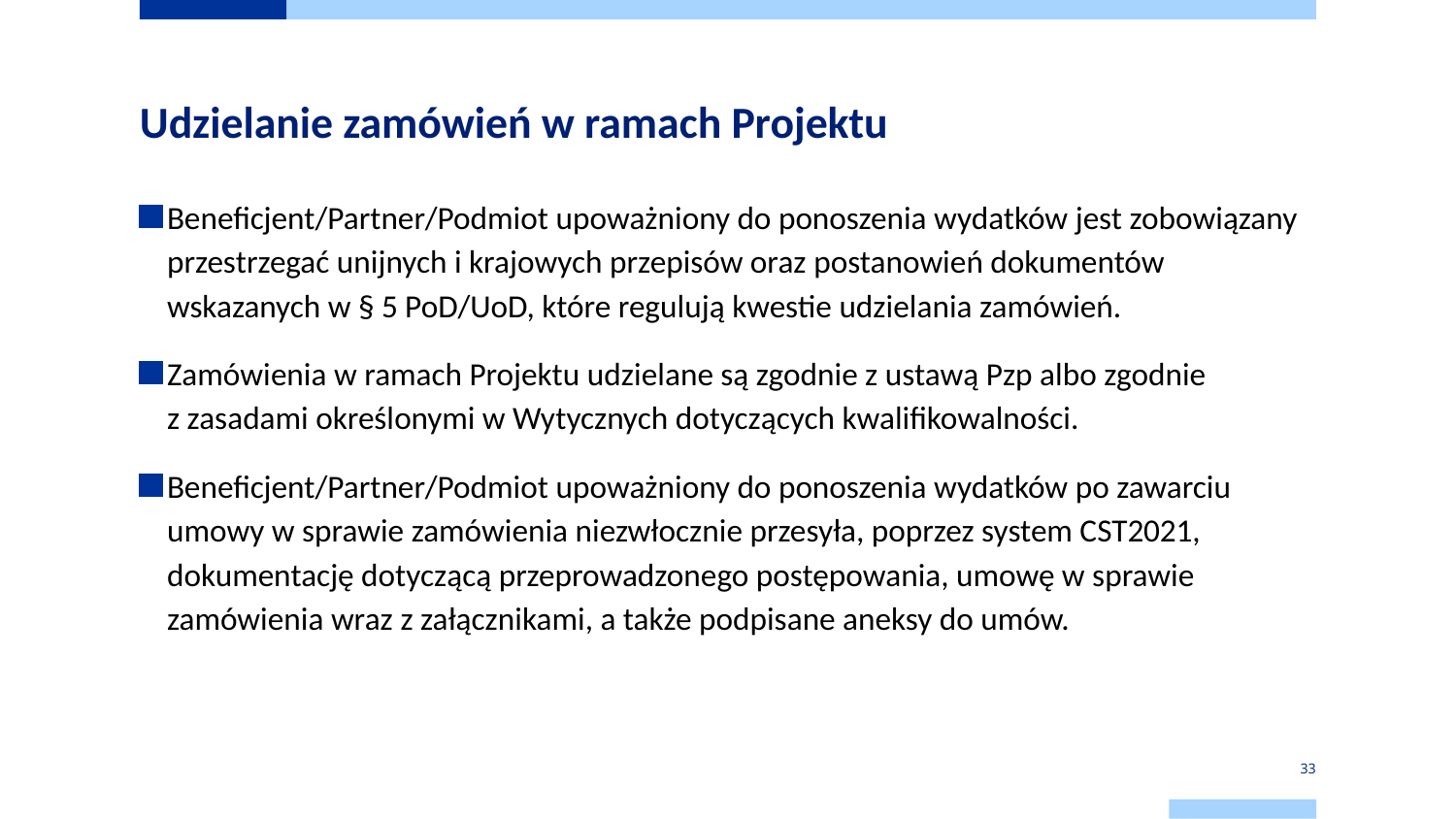

# Udzielanie zamówień w ramach Projektu
Beneficjent/Partner/Podmiot upoważniony do ponoszenia wydatków jest zobowiązany przestrzegać unijnych i krajowych przepisów oraz postanowień dokumentów wskazanych w § 5 PoD/UoD, które regulują kwestie udzielania zamówień.
Zamówienia w ramach Projektu udzielane są zgodnie z ustawą Pzp albo zgodnie
z zasadami określonymi w Wytycznych dotyczących kwalifikowalności.
Beneficjent/Partner/Podmiot upoważniony do ponoszenia wydatków po zawarciu umowy w sprawie zamówienia niezwłocznie przesyła, poprzez system CST2021, dokumentację dotyczącą przeprowadzonego postępowania, umowę w sprawie zamówienia wraz z załącznikami, a także podpisane aneksy do umów.
33